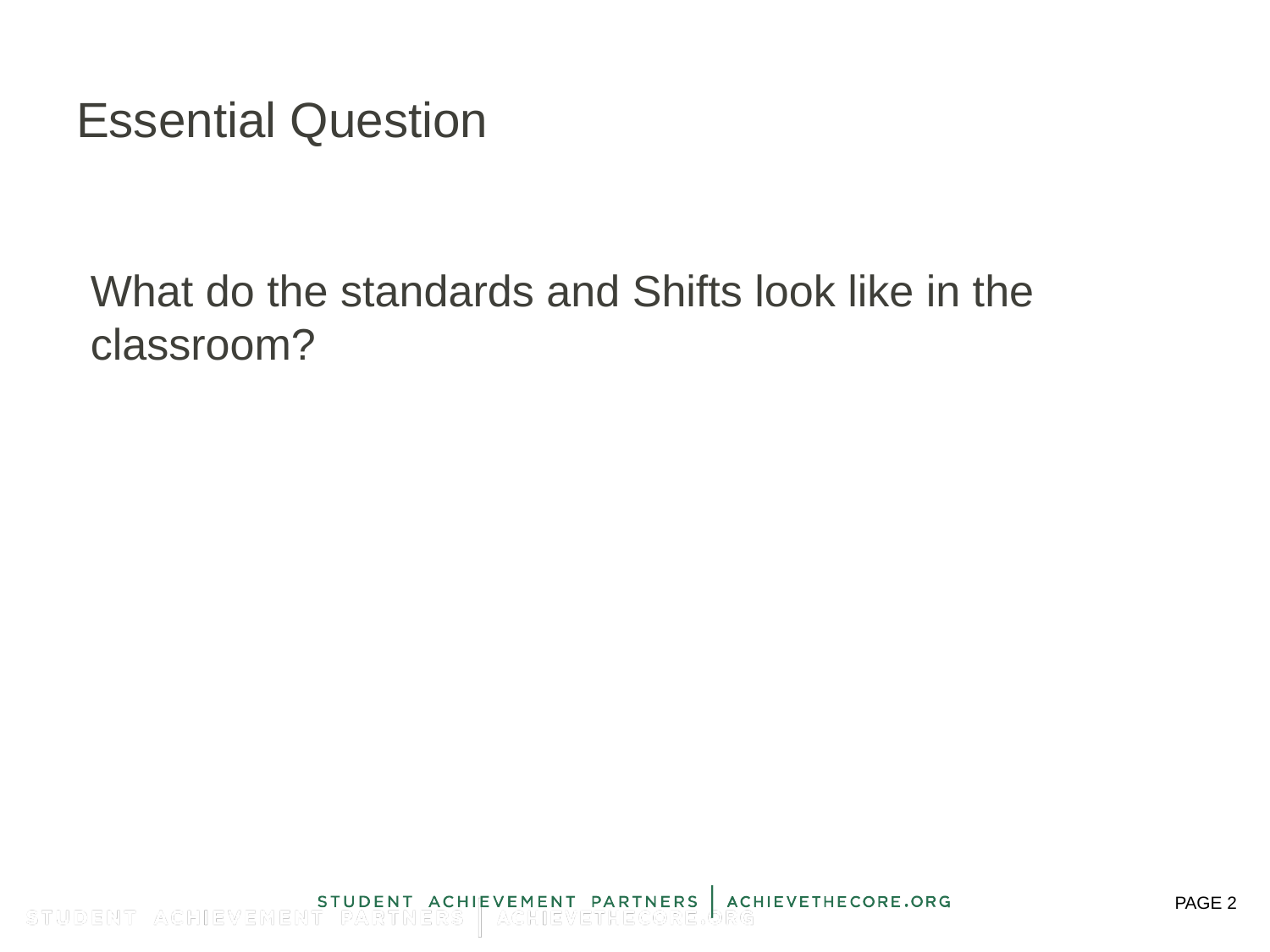

# Essential Question
What do the standards and Shifts look like in the classroom?